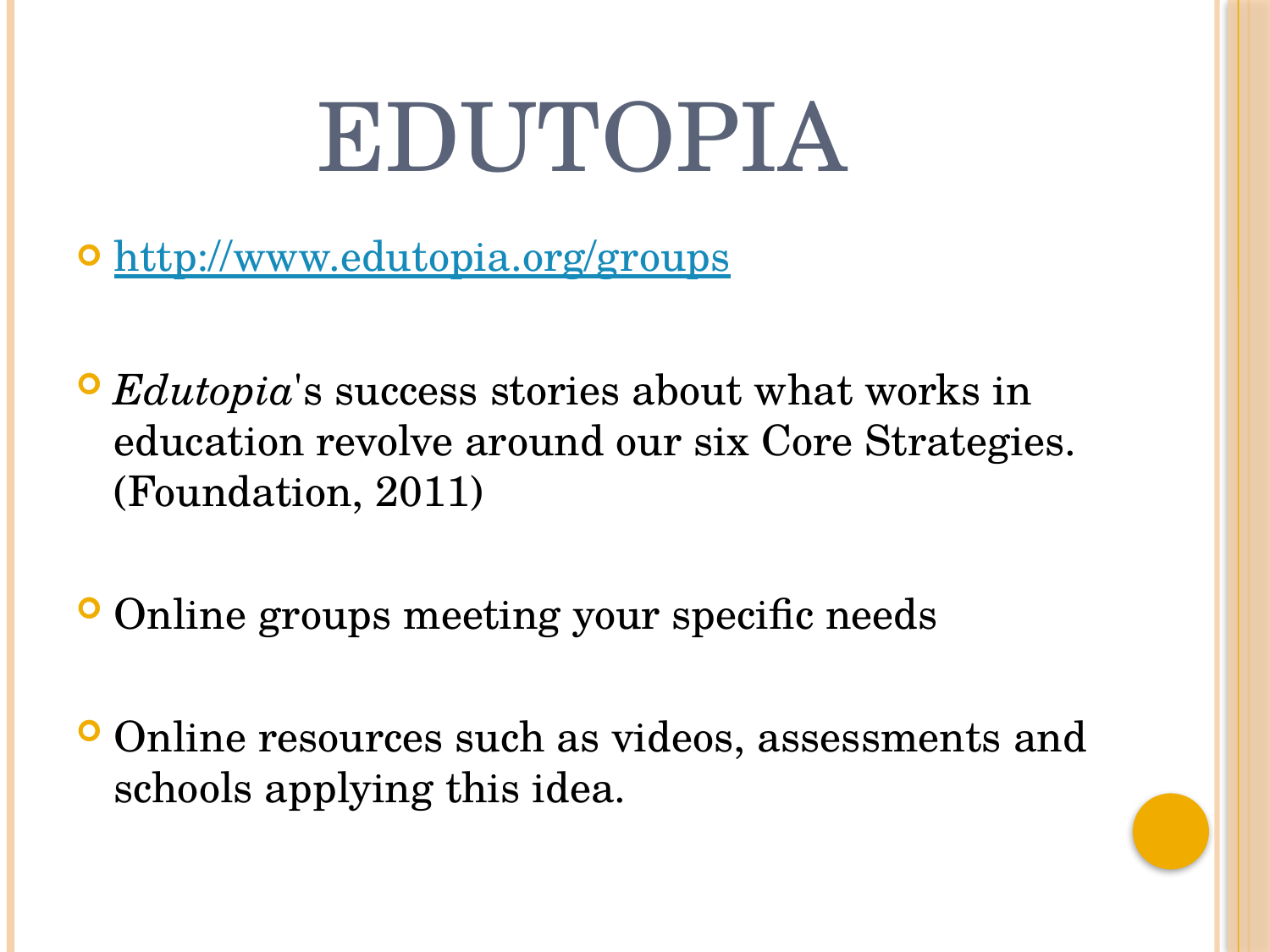

# Edutopia
http://www.edutopia.org/groups

Edutopia's success stories about what works in education revolve around our six Core Strategies. (Foundation, 2011)

Online groups meeting your specific needs

Online resources such as videos, assessments and schools applying this idea.